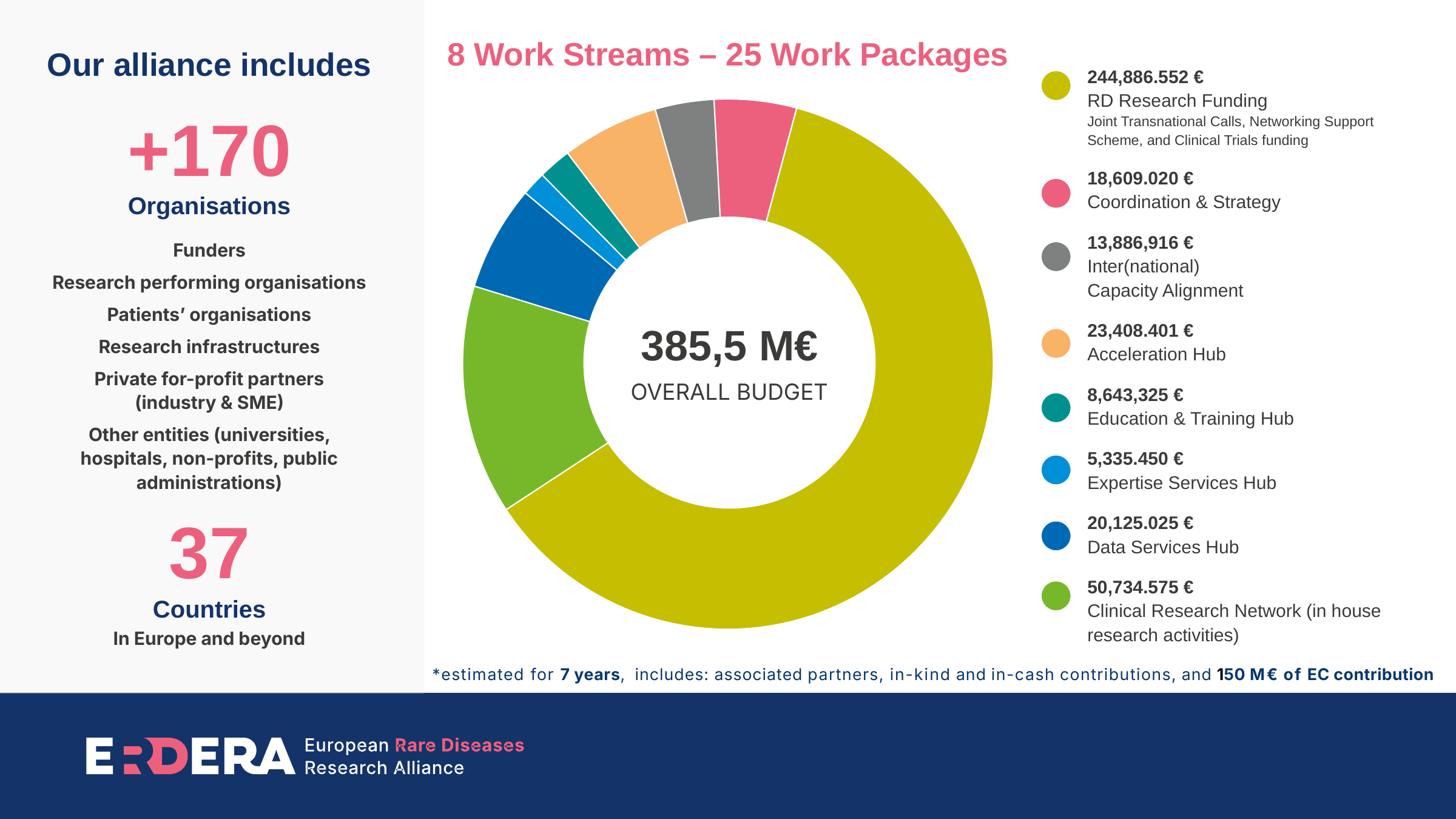

8 Work Streams – 25 Work Packages
Our alliance includes
244,886.552 €
RD Research Funding
Joint Transnational Calls, Networking Support Scheme, and Clinical Trials funding
18,609.020 €
Coordination & Strategy
13,886,916 €
Inter(national)
Capacity Alignment
23,408.401 €
Acceleration Hub
8,643,325 €
Education & Training Hub
5,335.450 €
Expertise Services Hub
20,125.025 €
Data Services Hub
50,734.575 €
Clinical Research Network (in house research activities)

+170

Organisations
Funders
Research performing organisations
Patients’ organisations
Research infrastructures
Private for-profit partners
(industry & SME)
Other entities (universities, hospitals, non-profits, public administrations)

385,5 M€

OVERALL BUDGET

37

Countries
In Europe and beyond
*estimated for 7 years,  includes: associated partners, in-kind and in-cash contributions, and 150 M€ of EC contribution